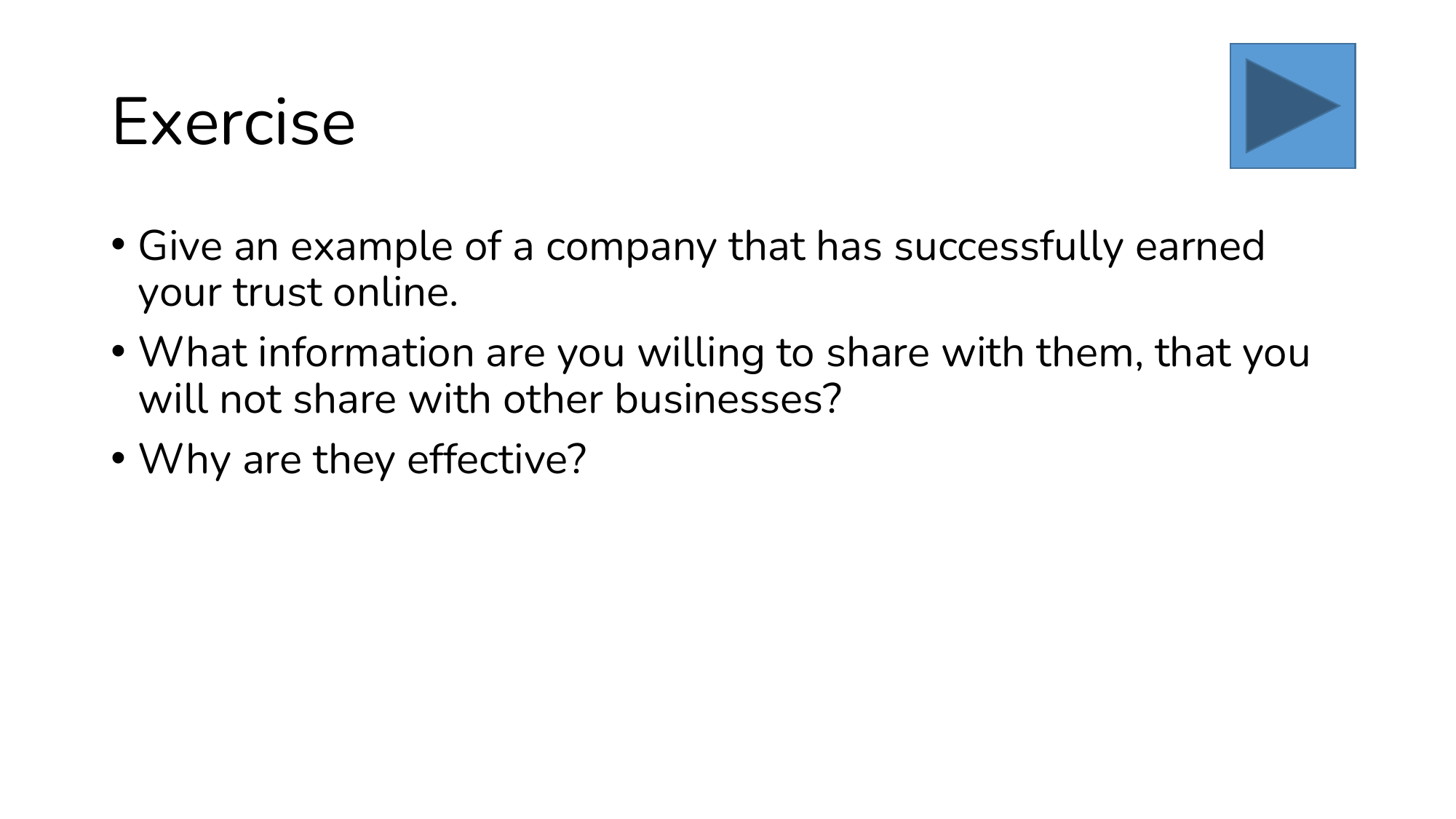

# Exercise

Give an example of a company that has successfully earned your trust online.
What information are you willing to share with them, that you will not share with other businesses?
Why are they effective?